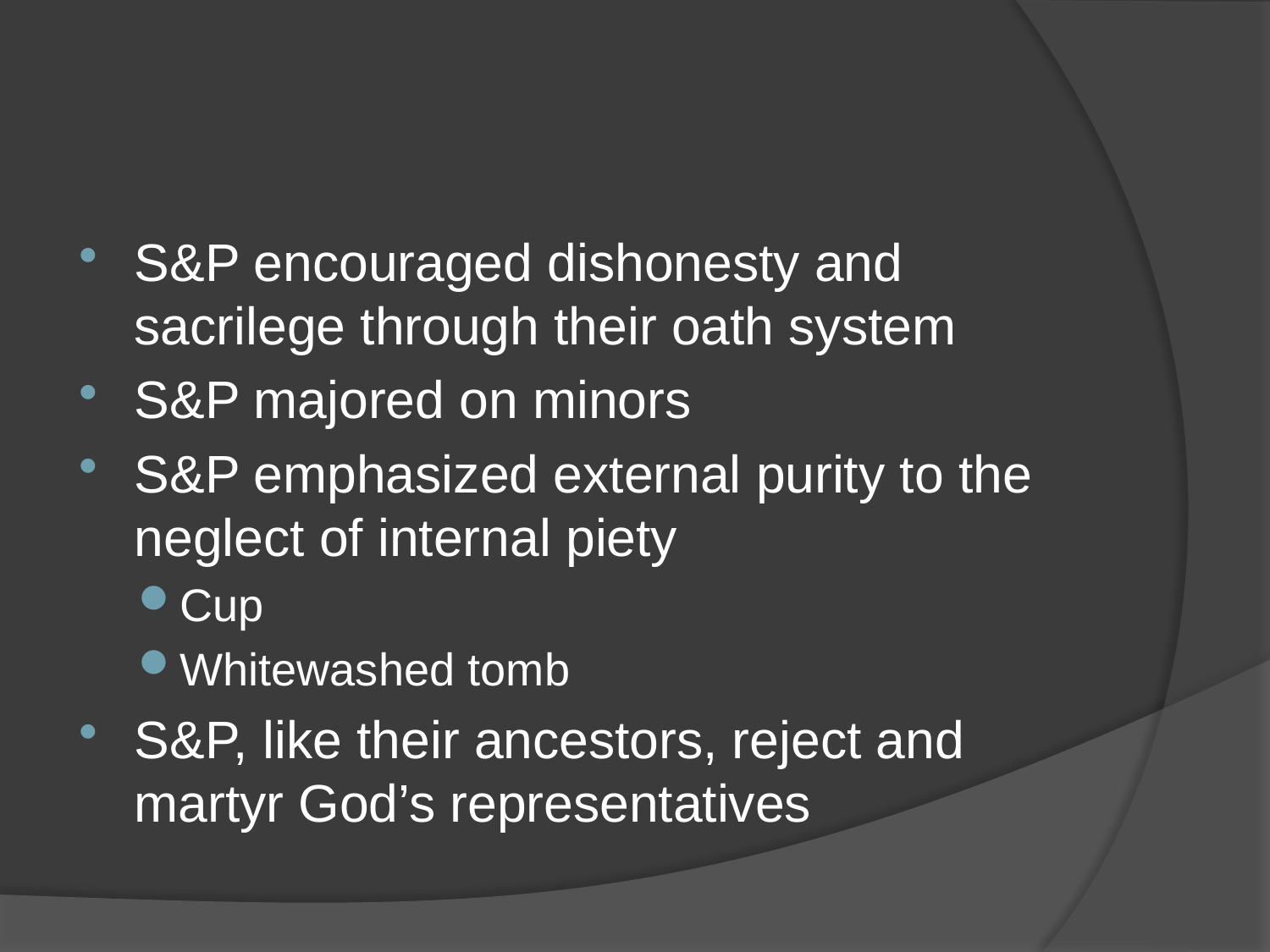

#
S&P encouraged dishonesty and sacrilege through their oath system
S&P majored on minors
S&P emphasized external purity to the neglect of internal piety
Cup
Whitewashed tomb
S&P, like their ancestors, reject and martyr God’s representatives